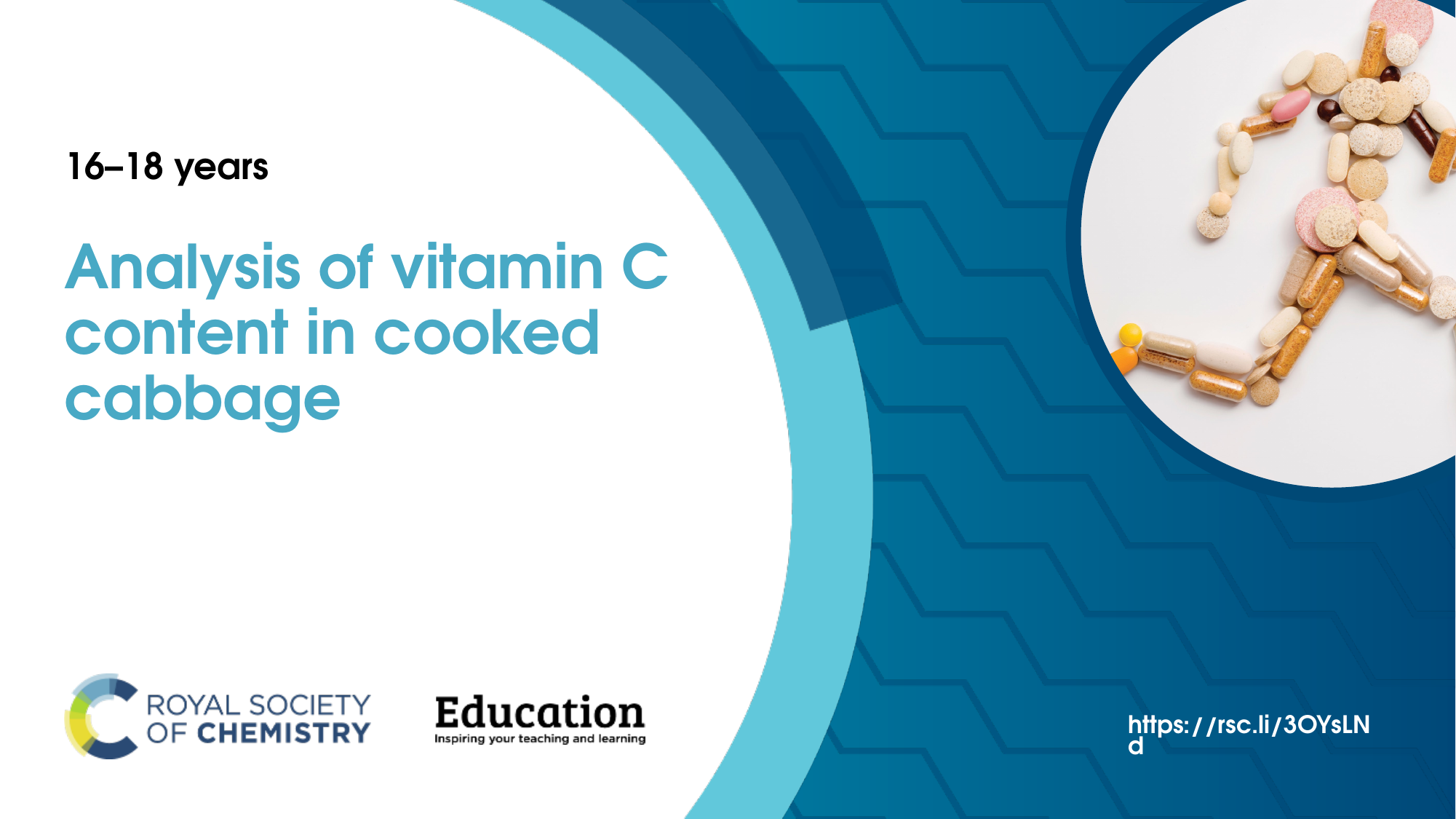

# 16–18 years
Analysis of vitamin C content in cooked cabbage